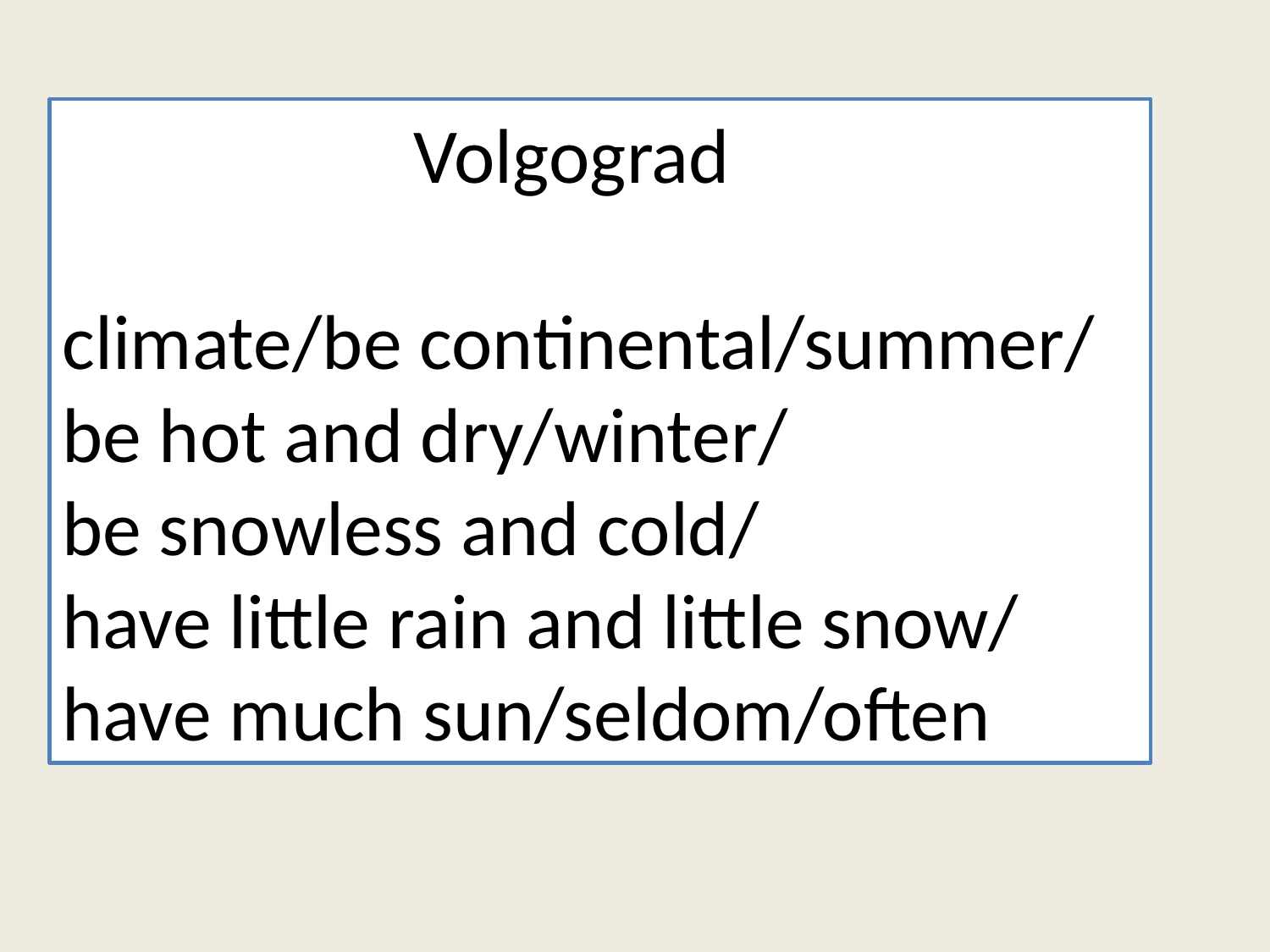

Volgograd

climate/be continental/summer/
be hot and dry/winter/
be snowless and cold/
have little rain and little snow/
have much sun/seldom/often